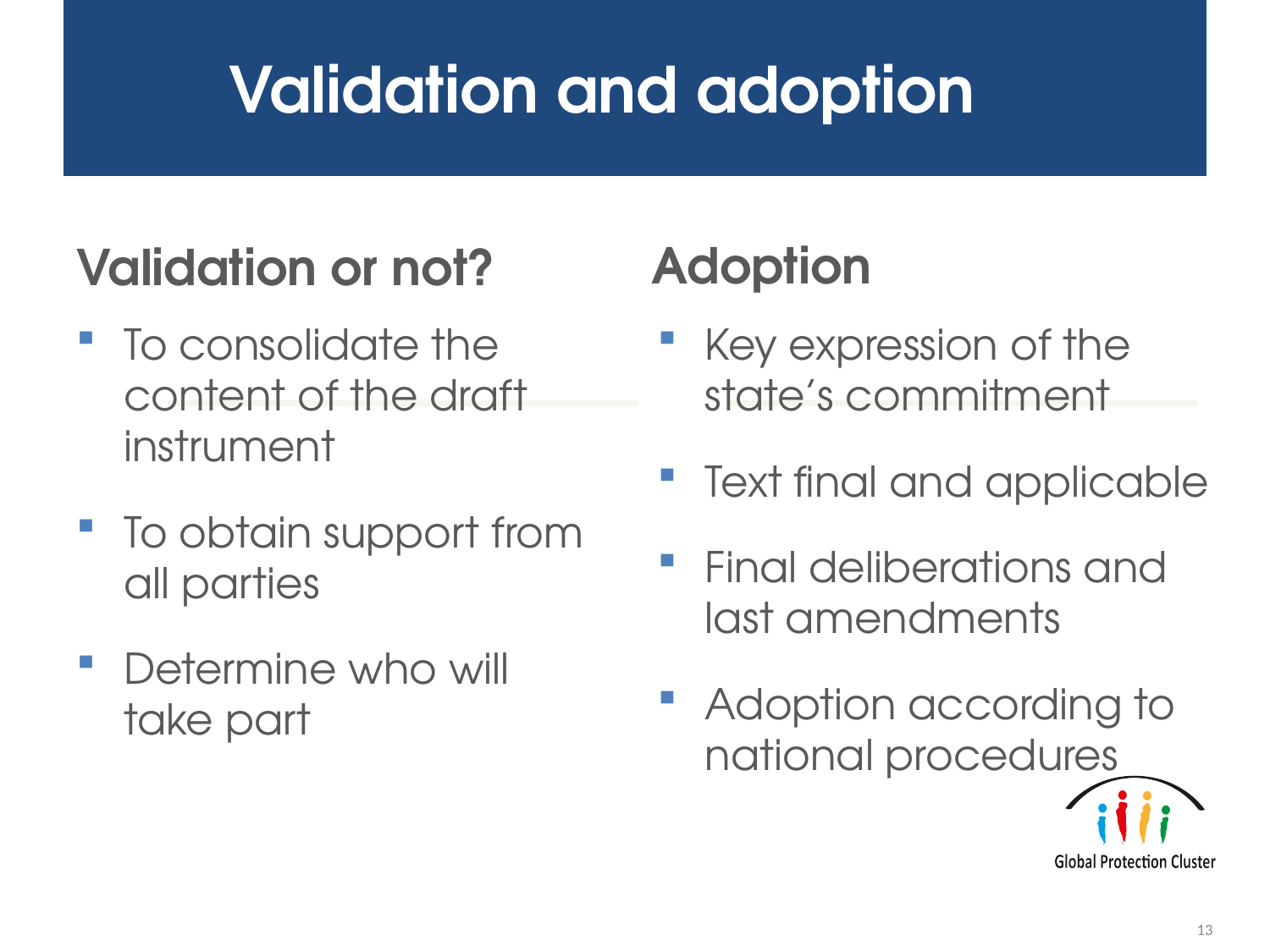

# Validation and adoption
Validation or not?
 Adoption
To consolidate the content of the draft instrument
To obtain support from all parties
Determine who will take part

Key expression of the state’s commitment
Text final and applicable
Final deliberations and last amendments
Adoption according to national procedures